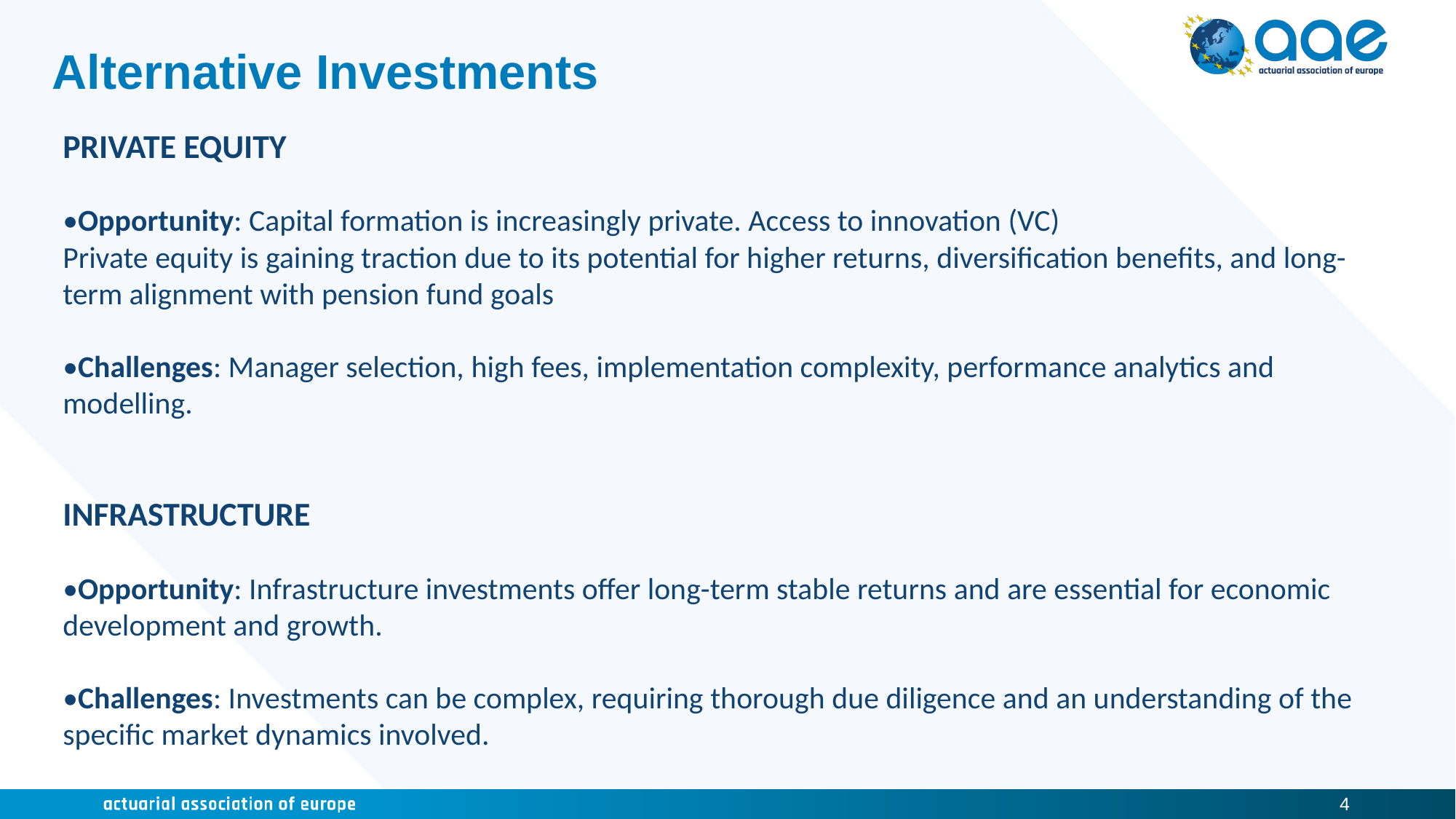

# Alternative Investments
PRIVATE EQUITY

•Opportunity: Capital formation is increasingly private. Access to innovation (VC)
Private equity is gaining traction due to its potential for higher returns, diversification benefits, and long-term alignment with pension fund goals

•Challenges: Manager selection, high fees, implementation complexity, performance analytics and modelling.

INFRASTRUCTURE

•Opportunity: Infrastructure investments offer long-term stable returns and are essential for economic development and growth.

•Challenges: Investments can be complex, requiring thorough due diligence and an understanding of the specific market dynamics involved.

4